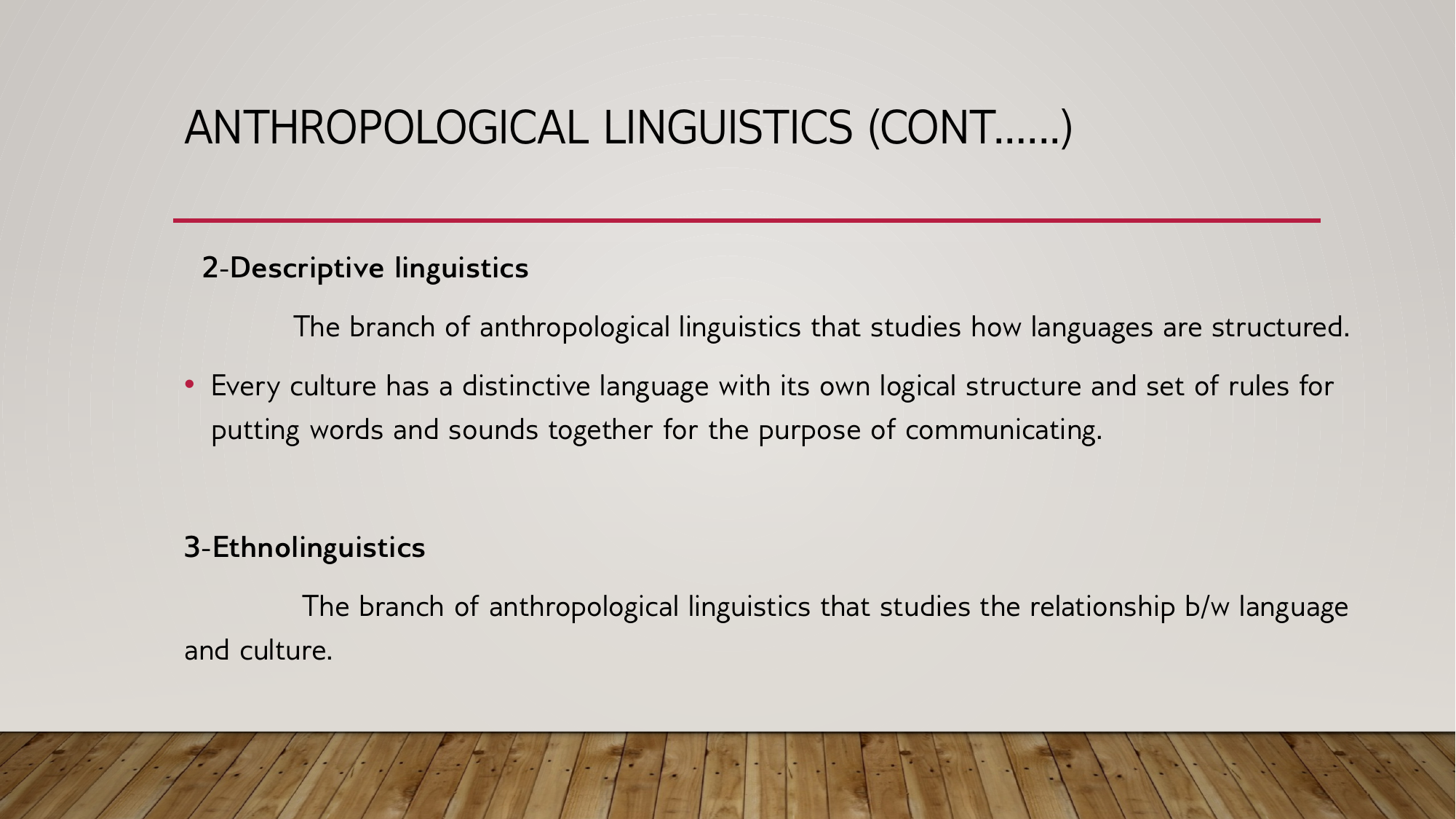

# Anthropological Linguistics (Cont.…..)
  2-Descriptive linguistics
	The branch of anthropological linguistics that studies how languages are structured.
Every culture has a distinctive language with its own logical structure and set of rules for putting words and sounds together for the purpose of communicating.

3-Ethnolinguistics
	 The branch of anthropological linguistics that studies the relationship b/w language and culture.